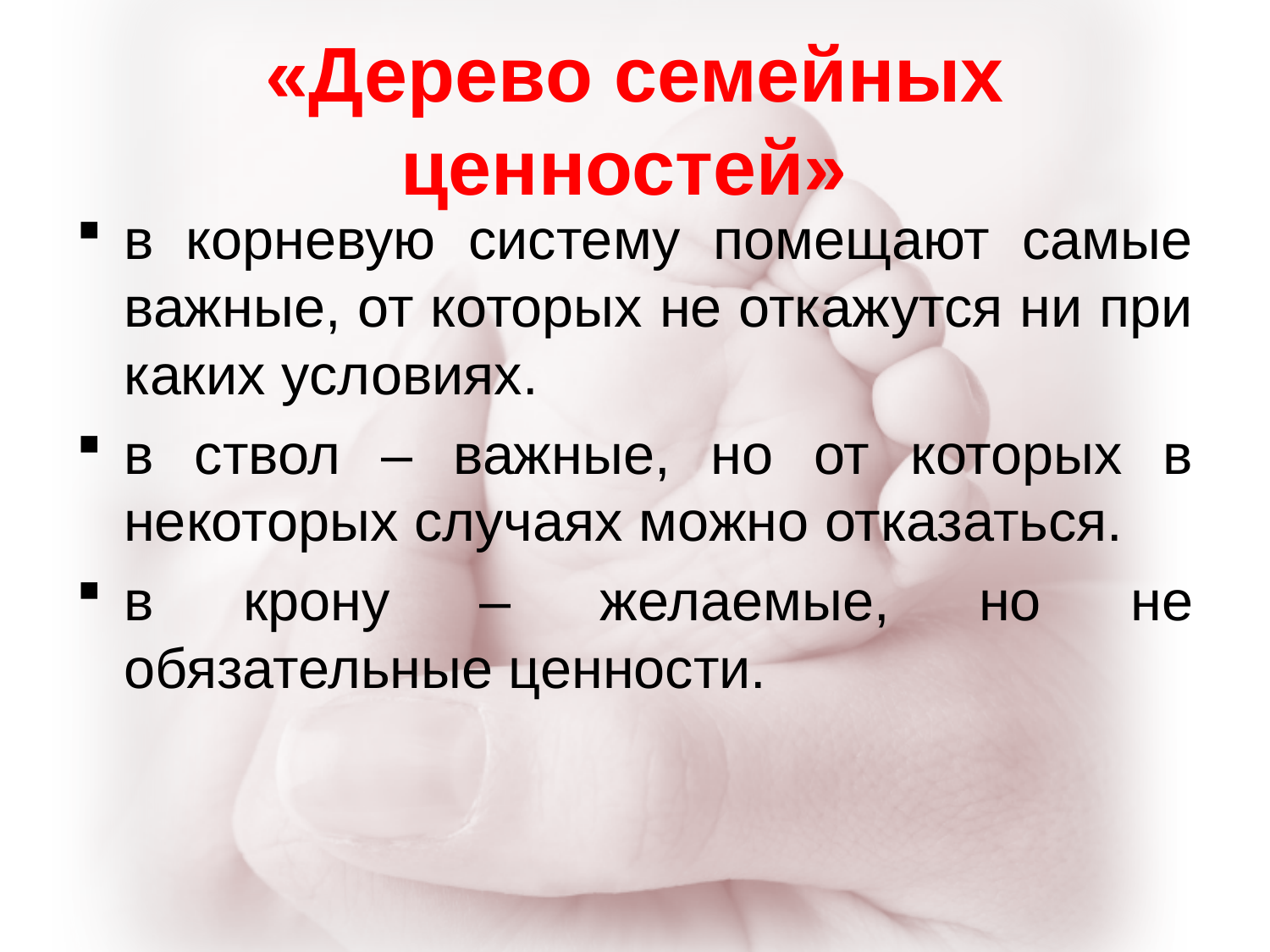

# «Дерево семейных ценностей»
в корневую систему помещают самые важные, от которых не откажутся ни при каких условиях.
в ствол – важные, но от которых в некоторых случаях можно отказаться.
в крону – желаемые, но не обязательные ценности.